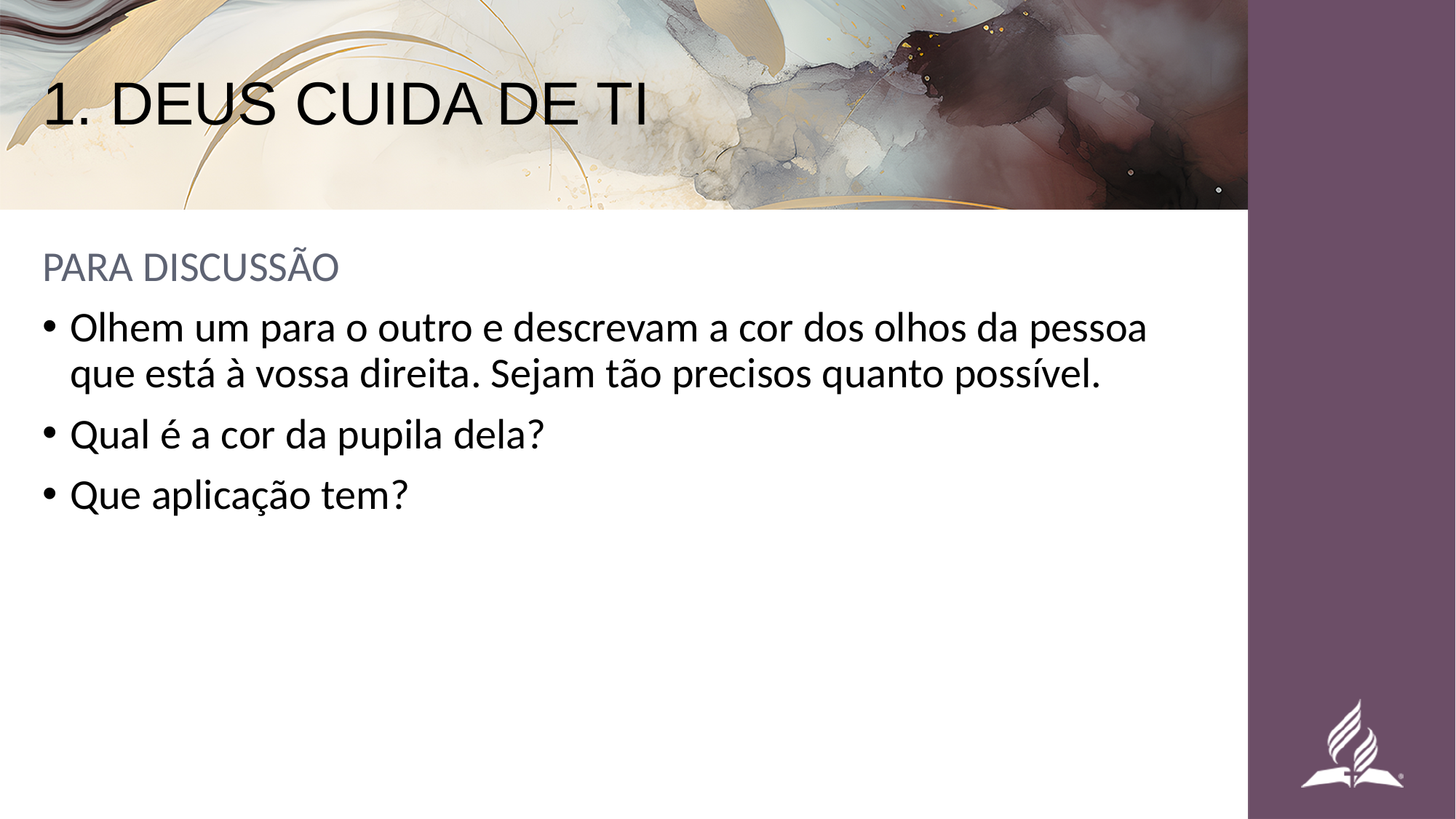

# 1. DEUS CUIDA DE TI
PARA DISCUSSÃO
Olhem um para o outro e descrevam a cor dos olhos da pessoa que está à vossa direita. Sejam tão precisos quanto possível.
Qual é a cor da pupila dela?
Que aplicação tem?